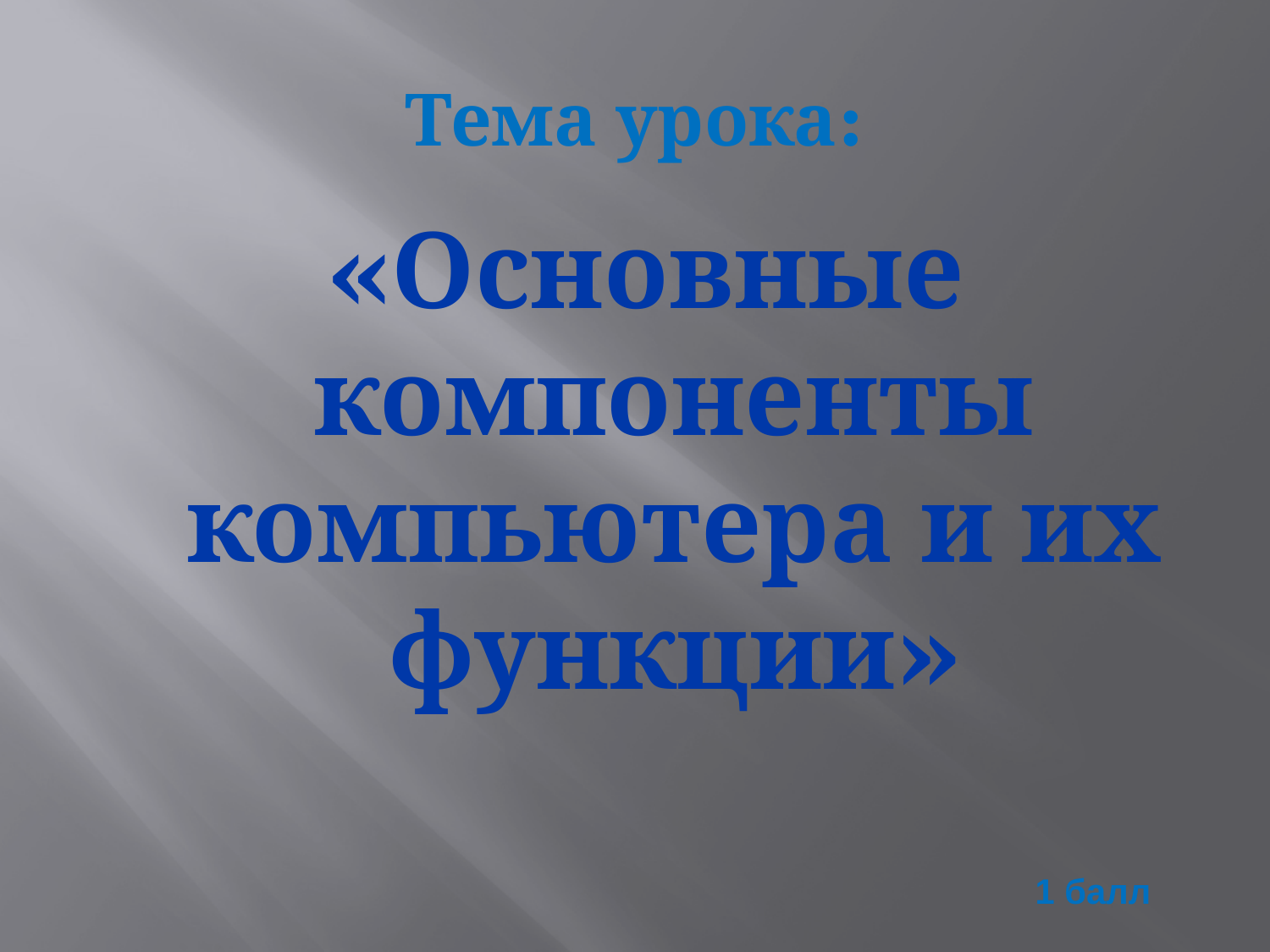

# Тема урока:
«Основные компоненты компьютера и их функции»
1 балл